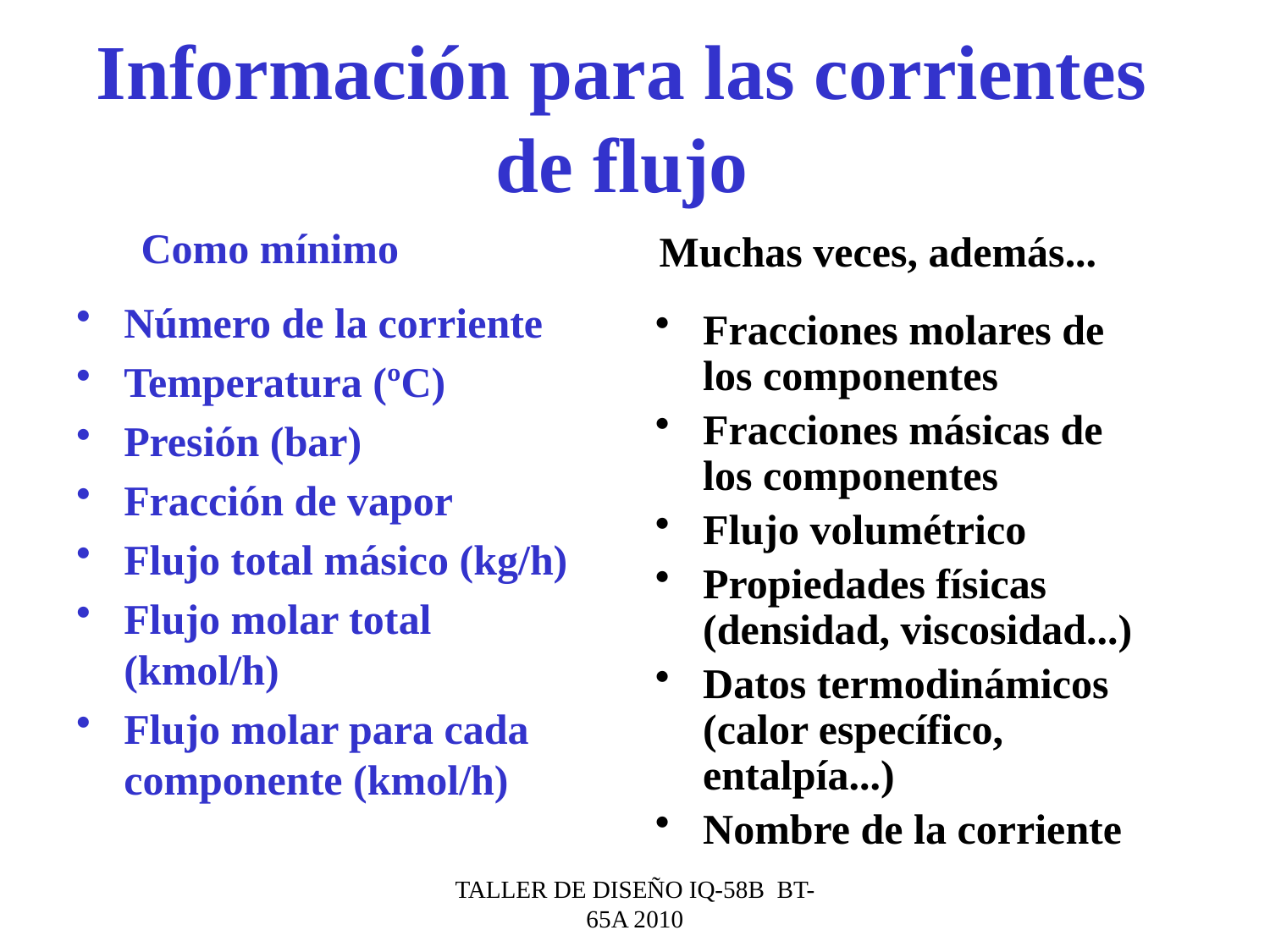

# Información para las corrientes de flujo
Como mínimo
Muchas veces, además...
Número de la corriente
Temperatura (ºC)
Presión (bar)
Fracción de vapor
Flujo total másico (kg/h)
Flujo molar total (kmol/h)
Flujo molar para cada componente (kmol/h)
Fracciones molares de los componentes
Fracciones másicas de los componentes
Flujo volumétrico
Propiedades físicas (densidad, viscosidad...)
Datos termodinámicos (calor específico, entalpía...)
Nombre de la corriente
TALLER DE DISEÑO IQ-58B  BT-65A 2010